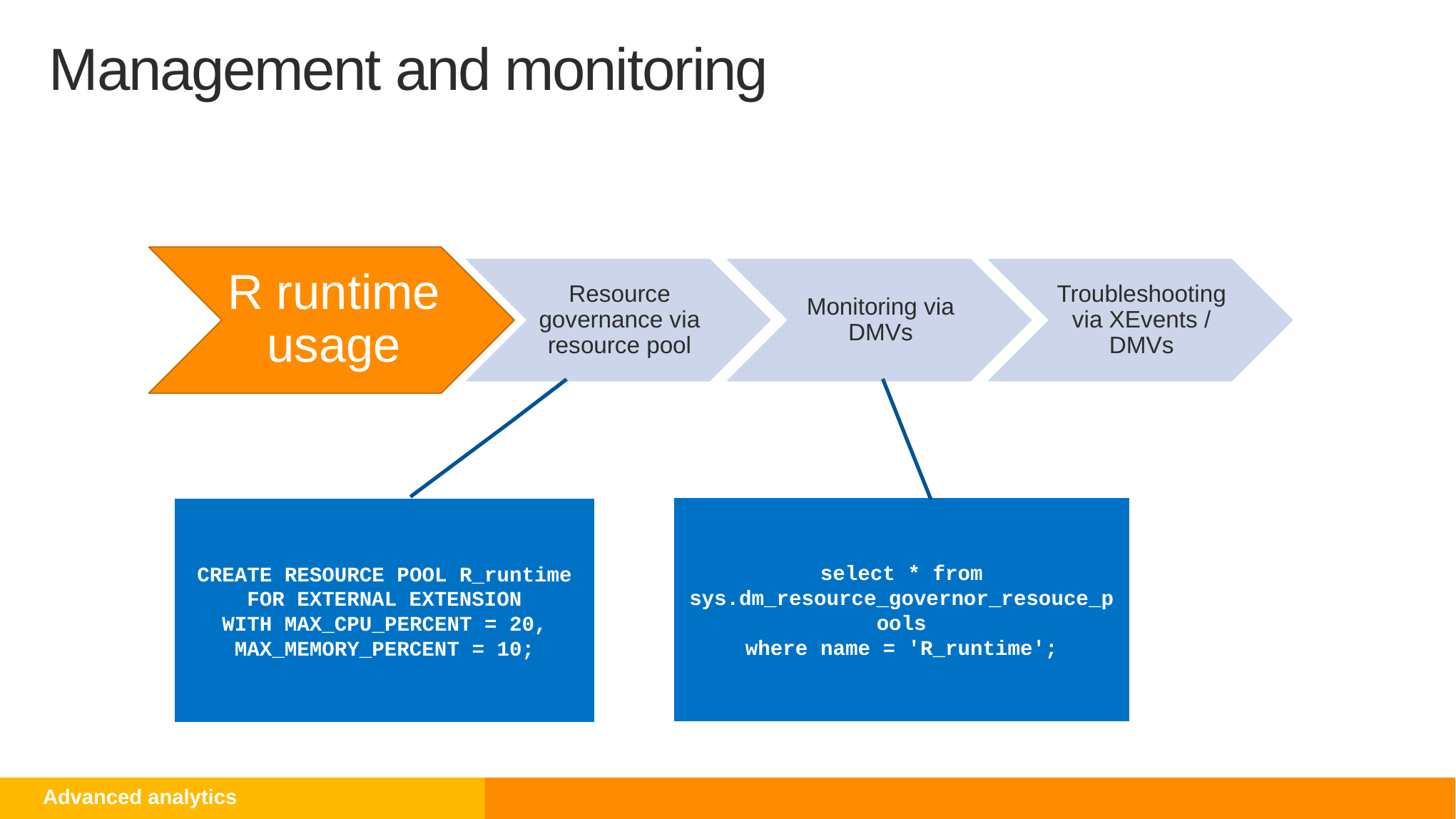

# Management and monitoring
R runtime usage
Resource governance via resource pool
Monitoring via DMVs
Troubleshooting via XEvents / DMVs
select * from sys.dm_resource_governor_resouce_pools
where name = 'R_runtime';
CREATE RESOURCE POOL R_runtime FOR EXTERNAL EXTENSION
WITH MAX_CPU_PERCENT = 20, MAX_MEMORY_PERCENT = 10;
Advanced analytics